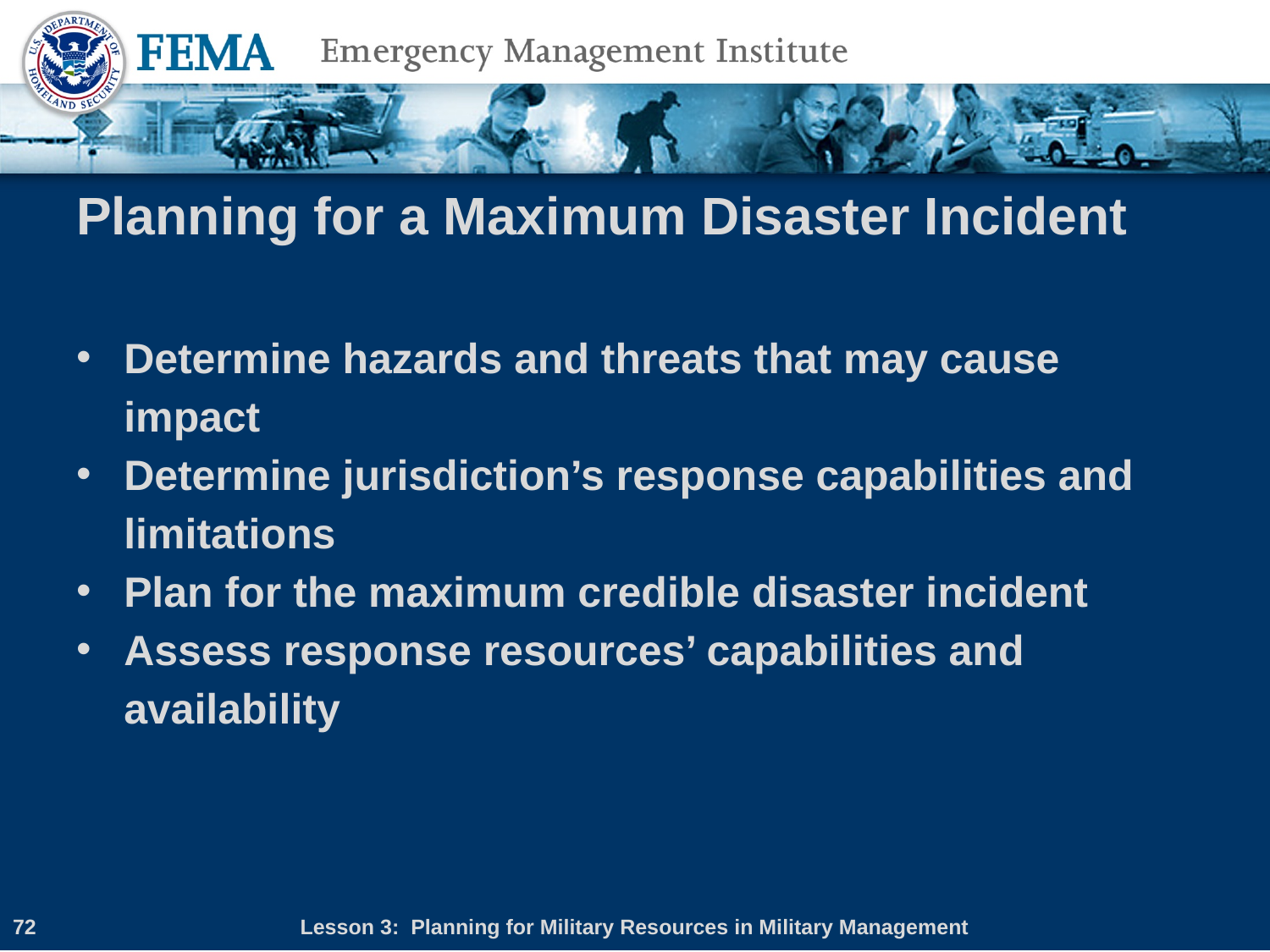

# Planning for a Maximum Disaster Incident
Determine hazards and threats that may cause impact
Determine jurisdiction’s response capabilities and limitations
Plan for the maximum credible disaster incident
Assess response resources’ capabilities and availability
72
Lesson 3:  Planning for Military Resources in Military Management